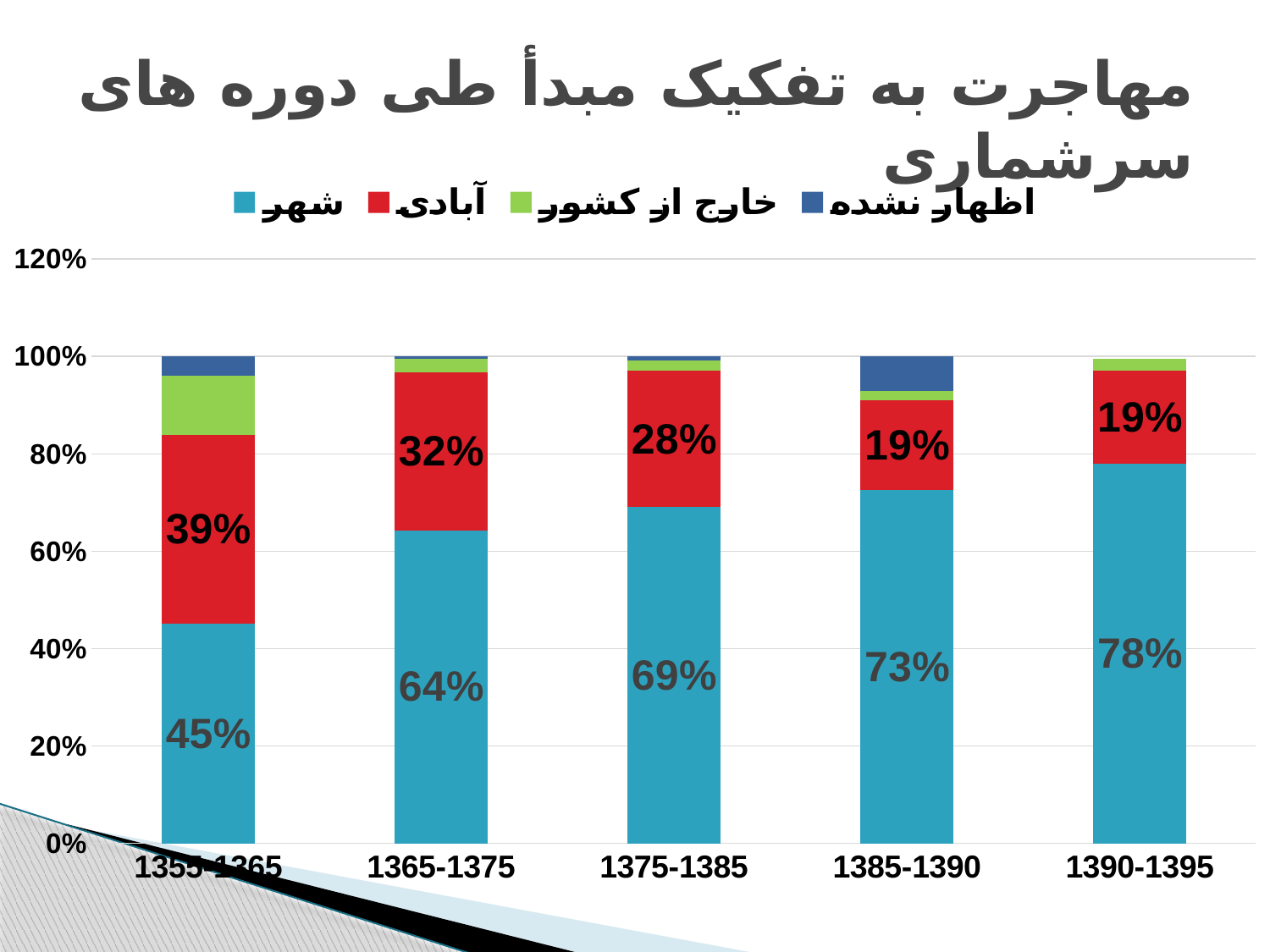

# مهاجرت به تفکیک مبدأ طی دوره های سرشماری

### Chart

| Category | شهر | آبادی | خارج از کشور | اظهار نشده |
|---|---|---|---|---|
| 1355-1365 | 0.451017957984482 | 0.38744408529133095 | 0.12184789179984915 | 0.039690064924337916 |
| 1365-1375 | 0.6426210348478054 | 0.32493115427978947 | 0.027335392492289622 | 0.005112418380115544 |
| 1375-1385 | 0.6906135502113491 | 0.27939208850730357 | 0.021443182706831904 | 0.00855117857451546 |
| 1385-1390 | 0.7253528939234997 | 0.18500827330863326 | 0.018523068962065643 | 0.07111576380580147 |
| 1390-1395 | 0.78 | 0.19 | 0.026000000000000002 | 0.0 |